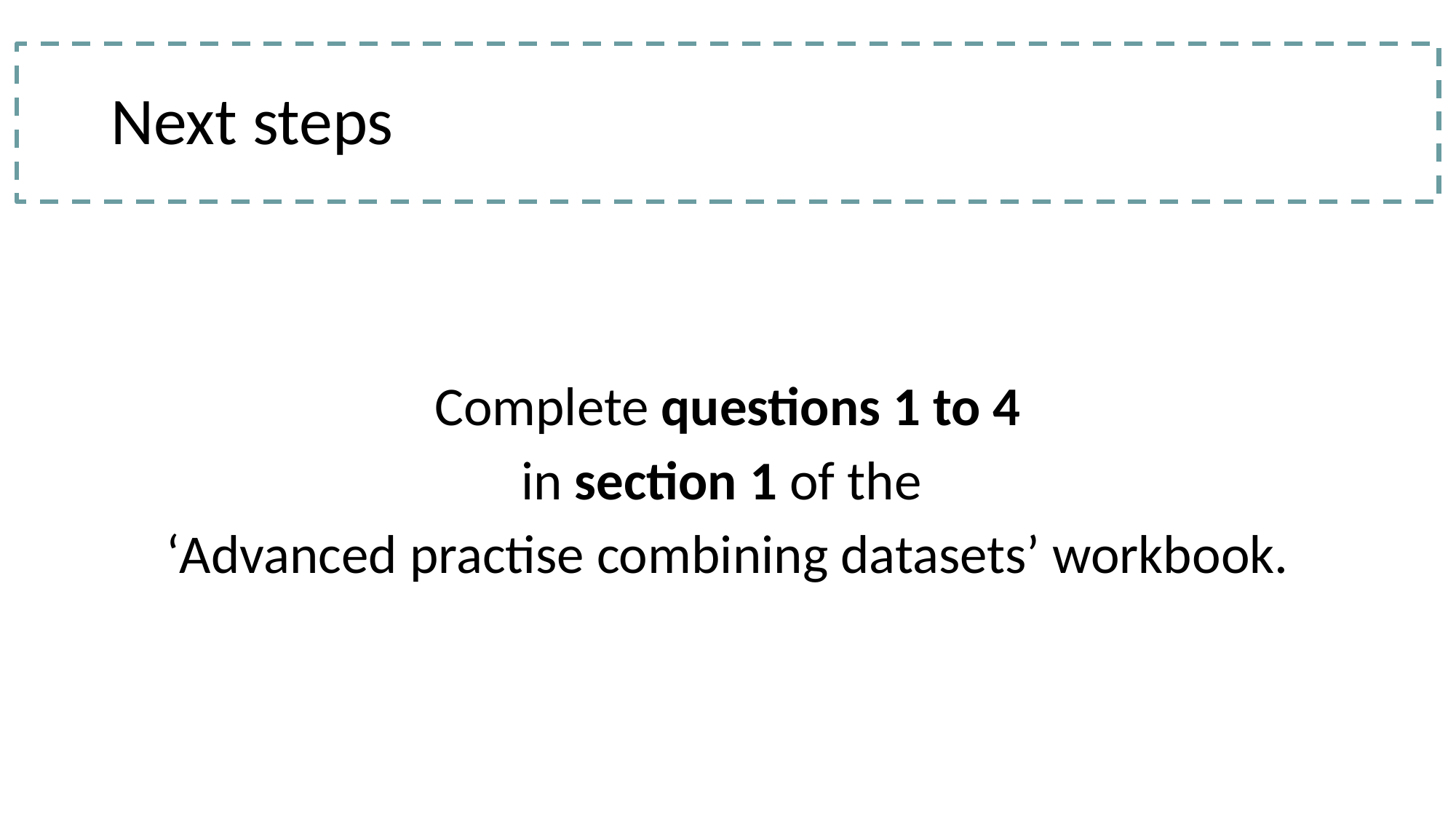

# Next steps

Complete questions 1 to 4
in section 1 of the
‘Advanced practise combining datasets’ workbook.